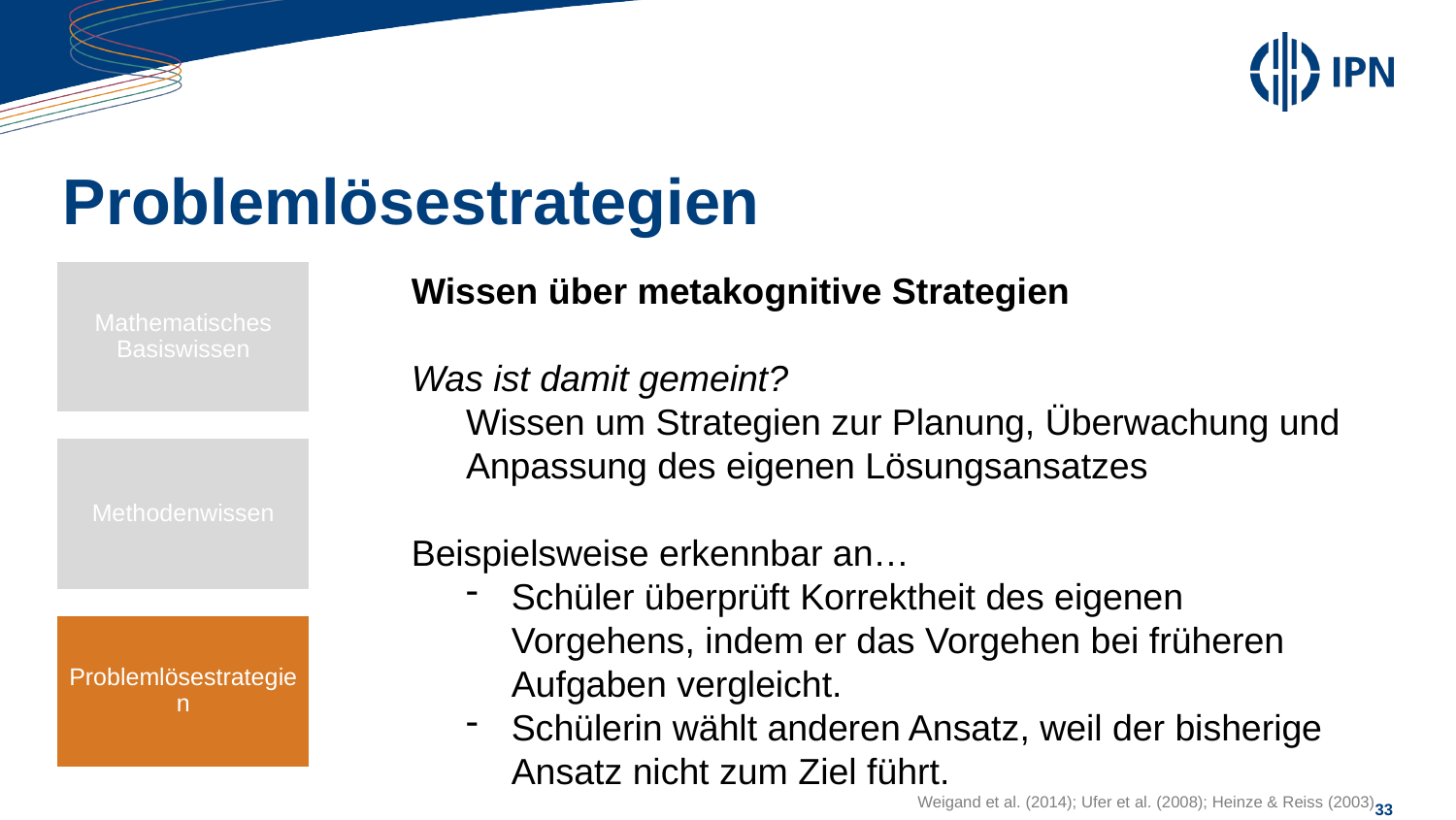

# Problemlösestrategien
Wissen über metakognitive Strategien
Was ist damit gemeint?
Wissen um Strategien zur Planung, Überwachung und Anpassung des eigenen Lösungsansatzes

Beispielsweise erkennbar an…
Schüler überprüft Korrektheit des eigenen Vorgehens, indem er das Vorgehen bei früheren Aufgaben vergleicht.
Schülerin wählt anderen Ansatz, weil der bisherige Ansatz nicht zum Ziel führt.
Weigand et al. (2014); Ufer et al. (2008); Heinze & Reiss (2003)
Mathematisches Basiswissen
Methodenwissen
Problemlösestrategien

33